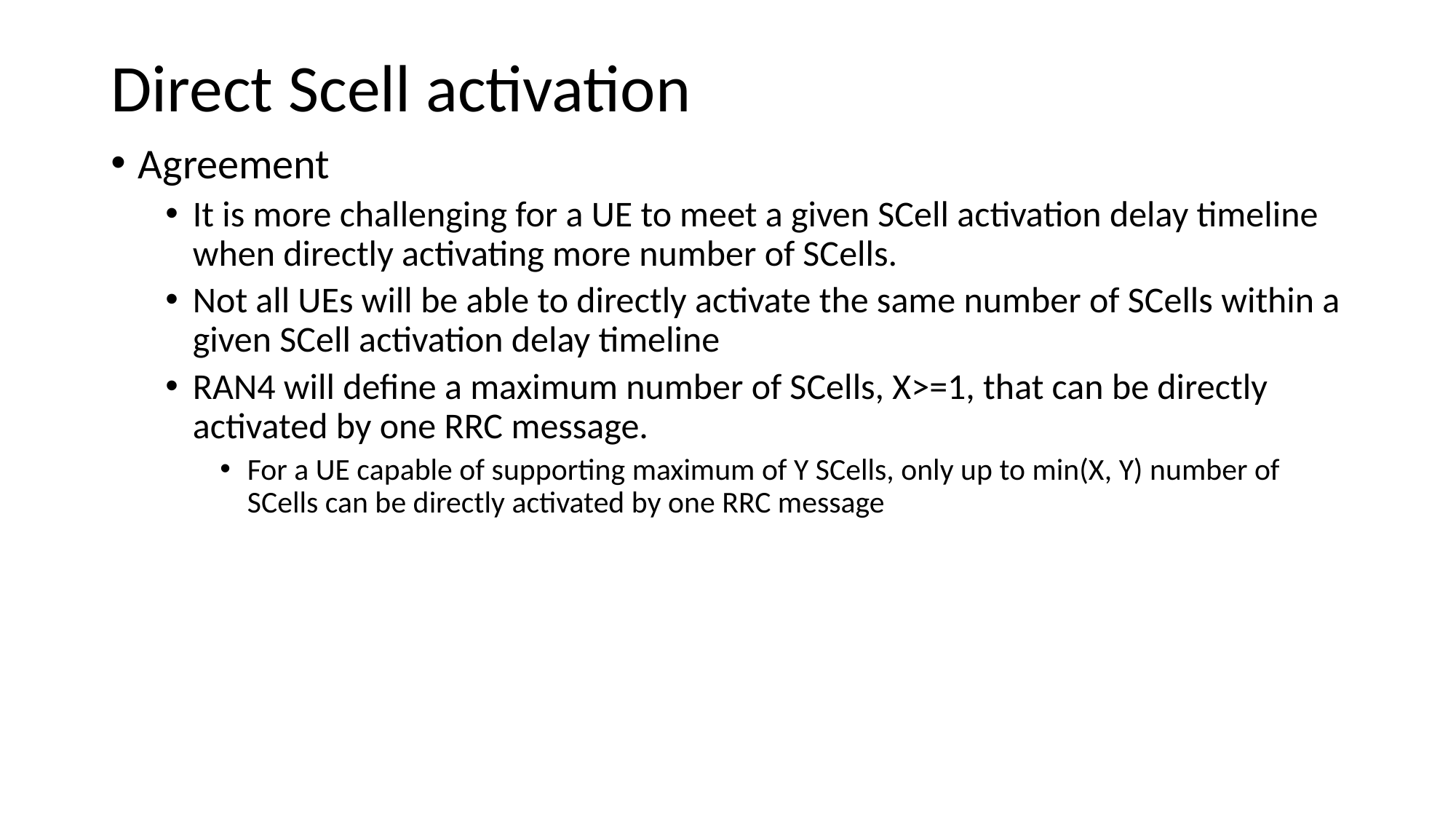

# Direct Scell activation
Agreement
It is more challenging for a UE to meet a given SCell activation delay timeline when directly activating more number of SCells.
Not all UEs will be able to directly activate the same number of SCells within a given SCell activation delay timeline
RAN4 will define a maximum number of SCells, X>=1, that can be directly activated by one RRC message.
For a UE capable of supporting maximum of Y SCells, only up to min(X, Y) number of SCells can be directly activated by one RRC message